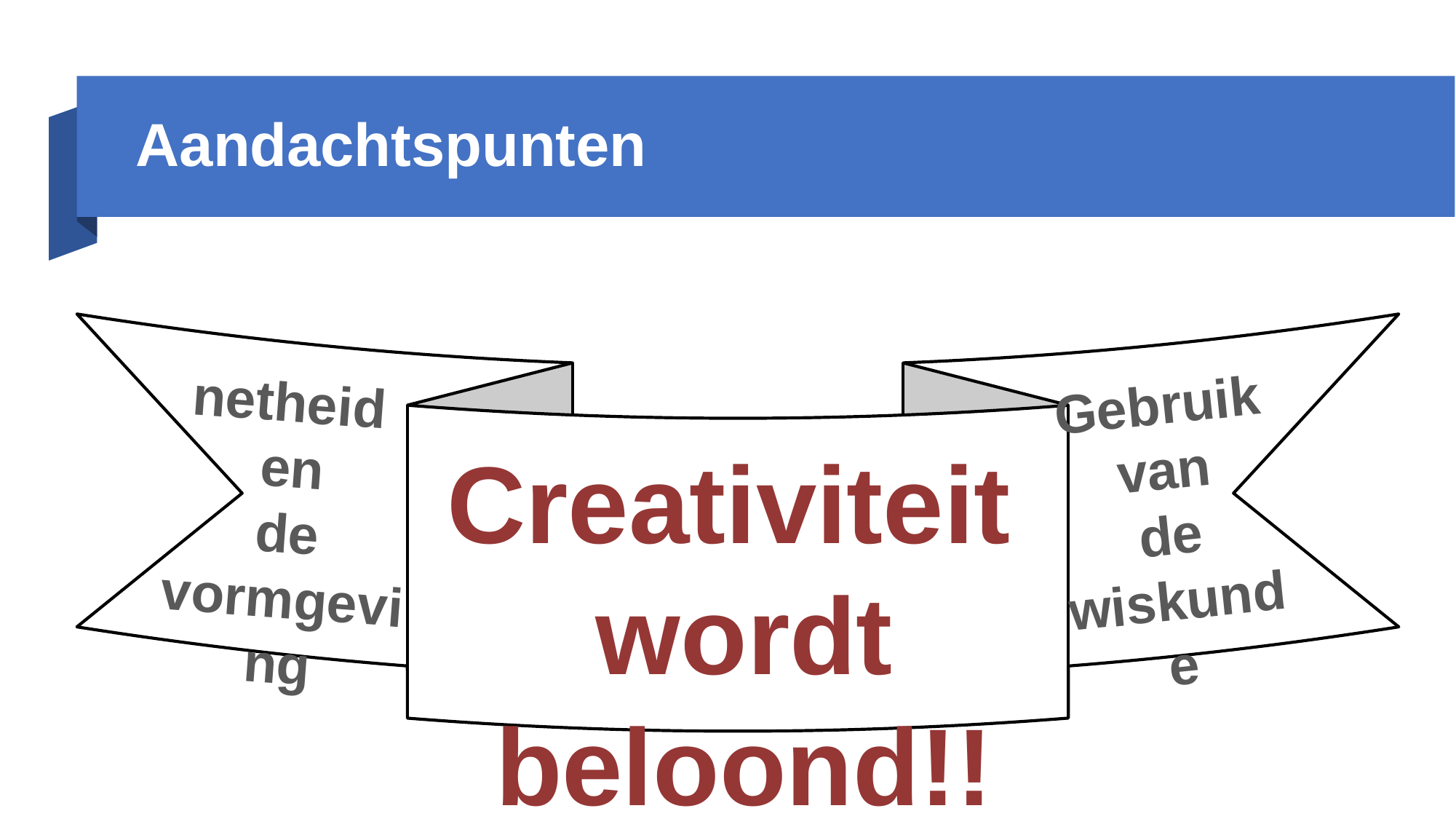

# Aandachtspunten

netheid
en
de
vormgeving

Gebruik
van
de
wiskunde
Creativiteit
wordt beloond!!